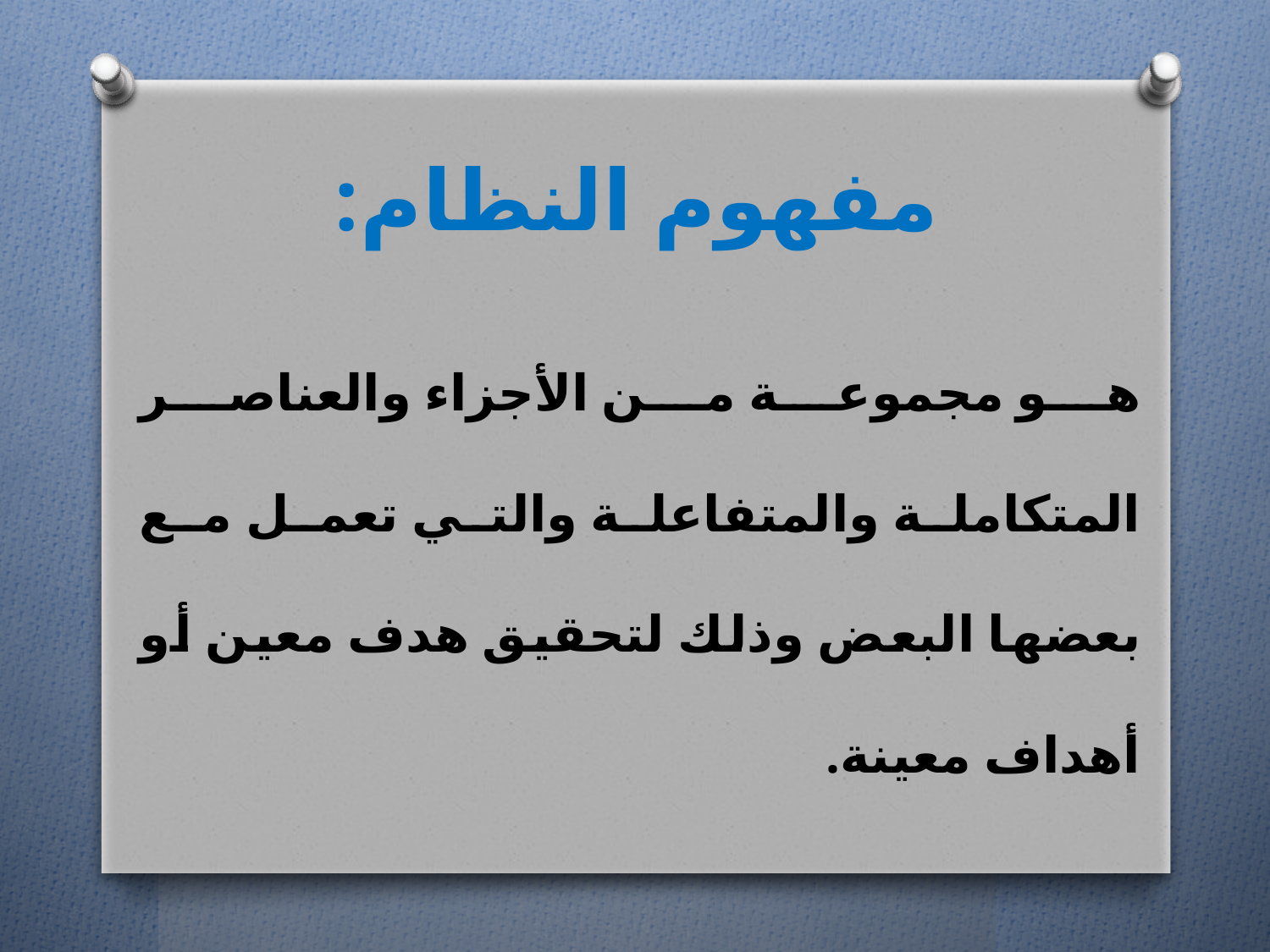

# مفهوم النظام:
هو مجموعة من الأجزاء والعناصر المتكاملة والمتفاعلة والتي تعمل مع بعضها البعض وذلك لتحقيق هدف معين أو أهداف معينة.